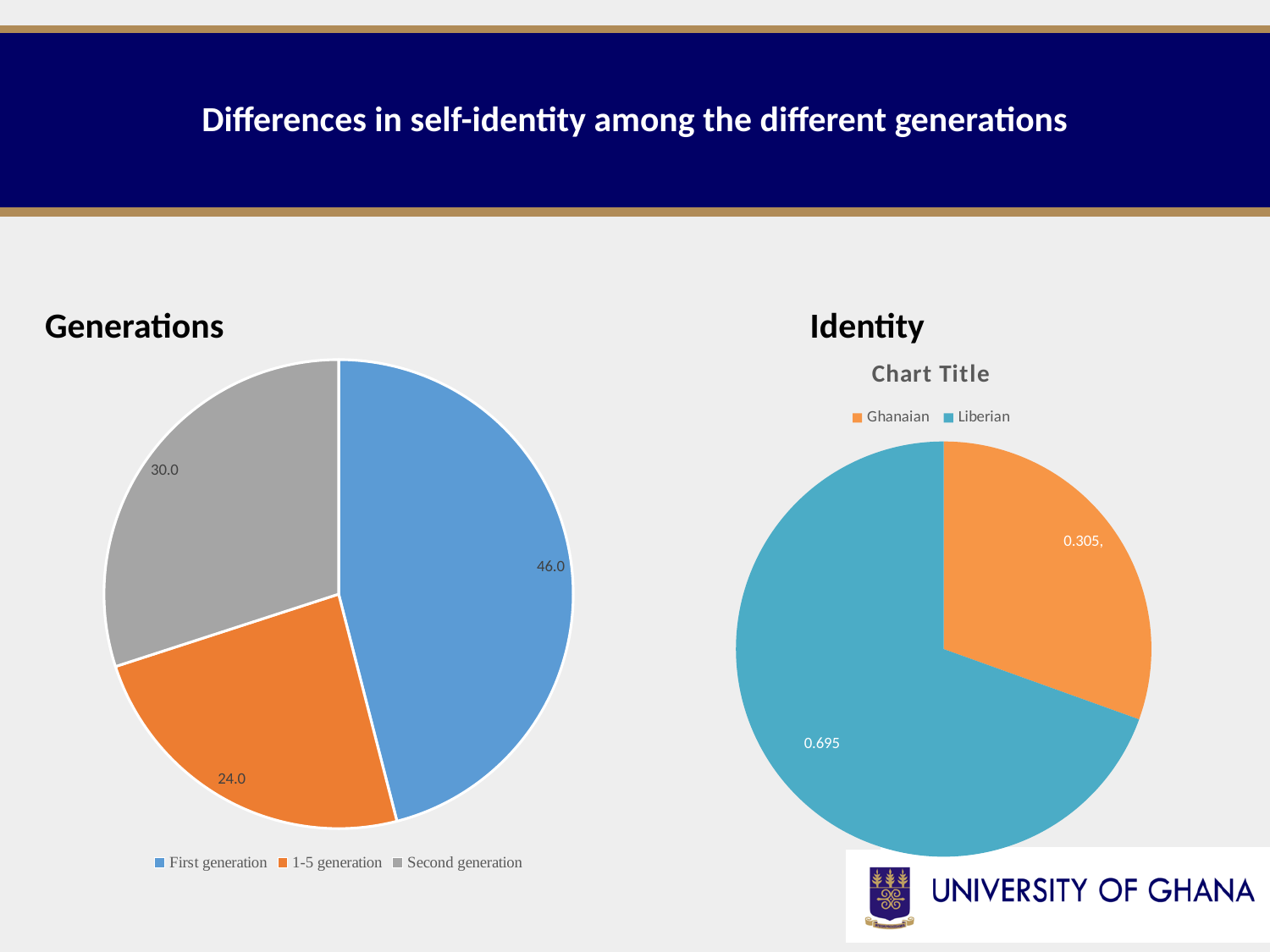

# Differences in self-identity among the different generations
Generations                                                                         Identity

### Chart:

| Category |  |
|---|---|
| Ghanaian  | 0.305 |
| Liberian | 0.695 |

### Chart

| Category | Percentage |
|---|---|
| First generation | 46.0 |
| 1-5 generation | 24.0 |
| Second generation | 30.0 |